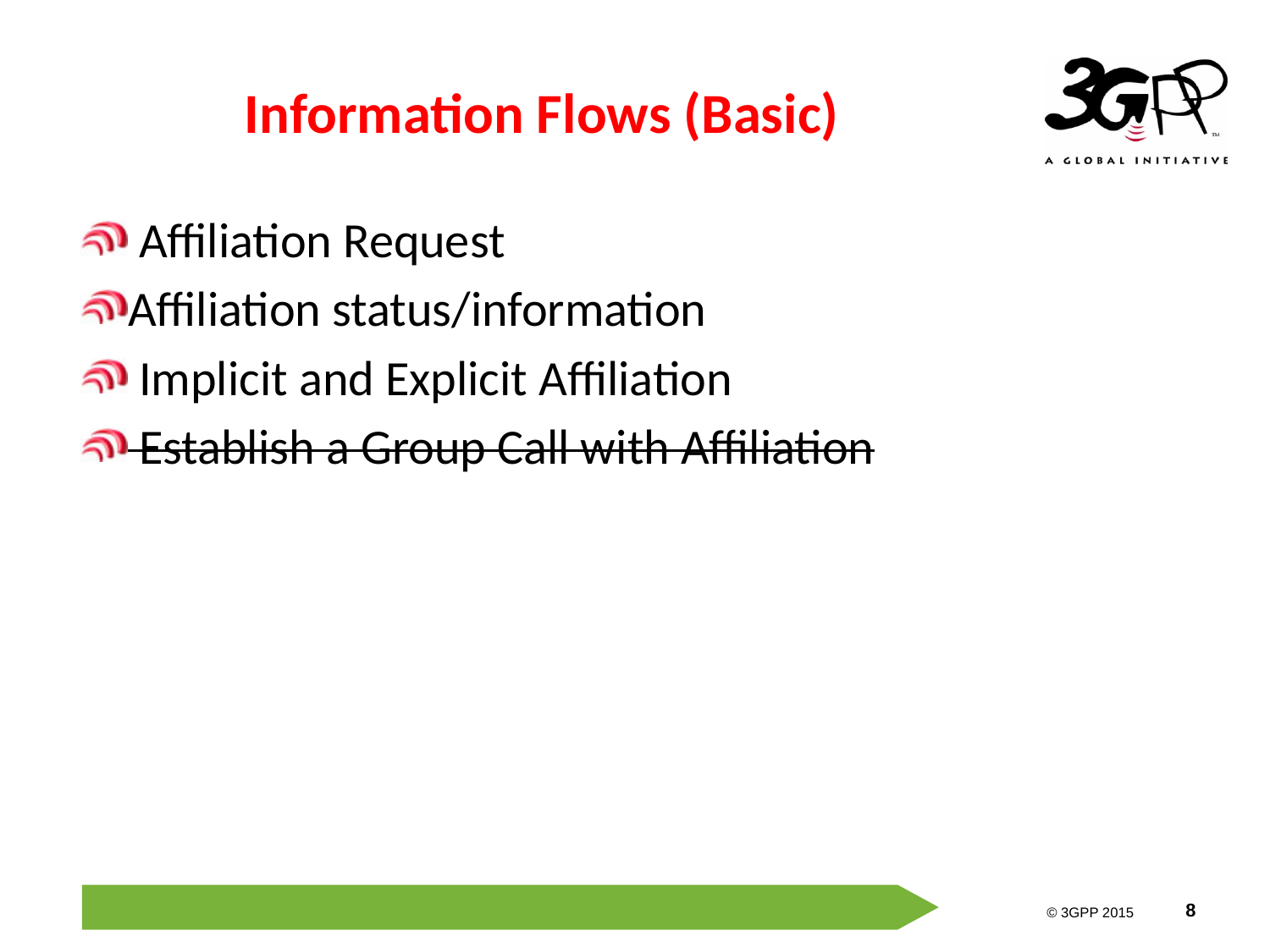

# Information Flows (Basic)
 Affiliation Request
Affiliation status/information
 Implicit and Explicit Affiliation
 Establish a Group Call with Affiliation